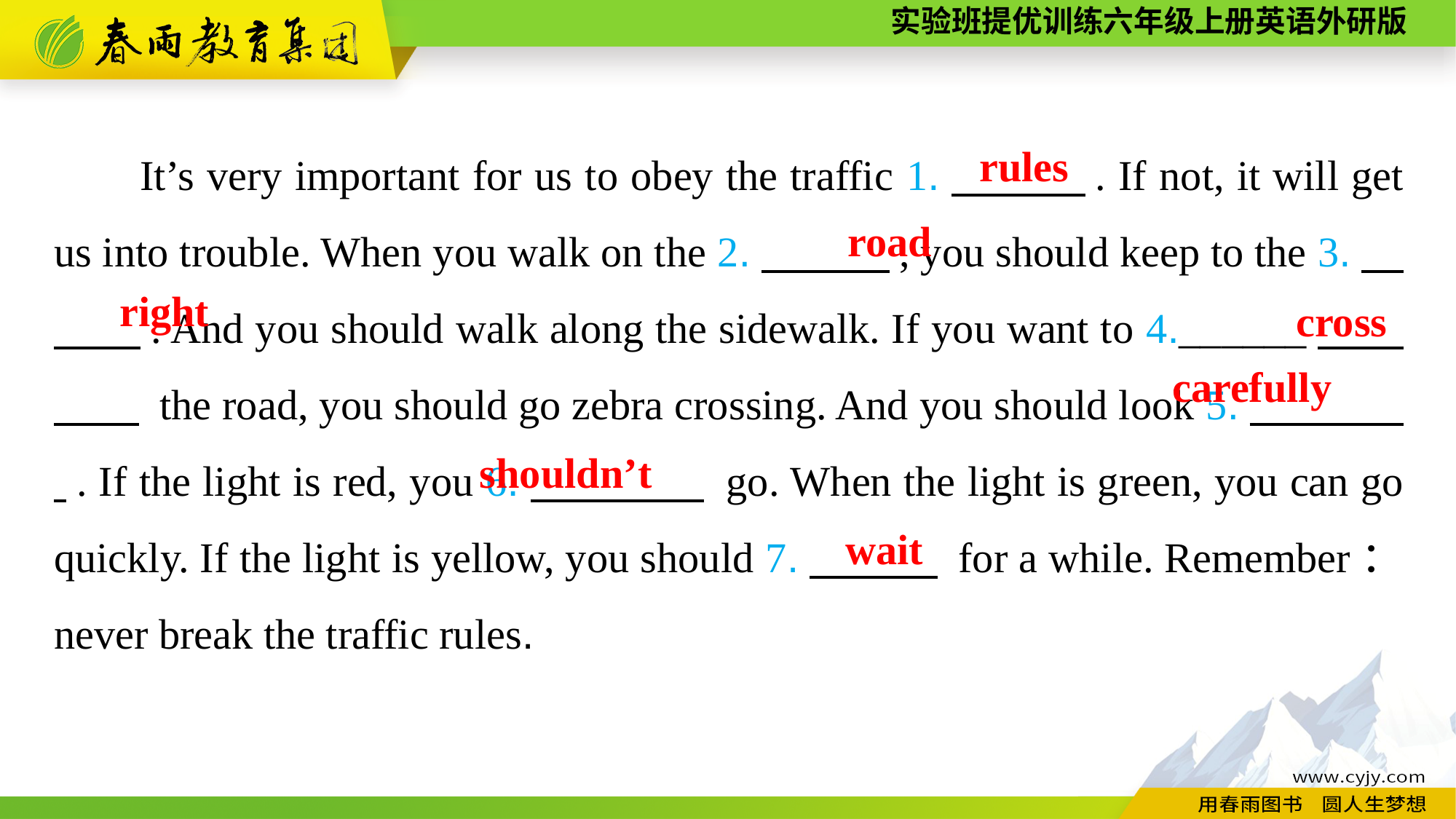

It’s very important for us to obey the traffic 1.　　　. If not, it will get us into trouble. When you walk on the 2.　　　, you should keep to the 3.　　　. And you should walk along the sidewalk. If you want to 4.______　　　　 the road, you should go zebra crossing. And you should look 5.　　         . If the light is red, you 6.　　    　 go. When the light is green, you can go quickly. If the light is yellow, you should 7.　　　 for a while. Remember： never break the traffic rules.
rules
road
right
cross
carefully
shouldn’t
wait